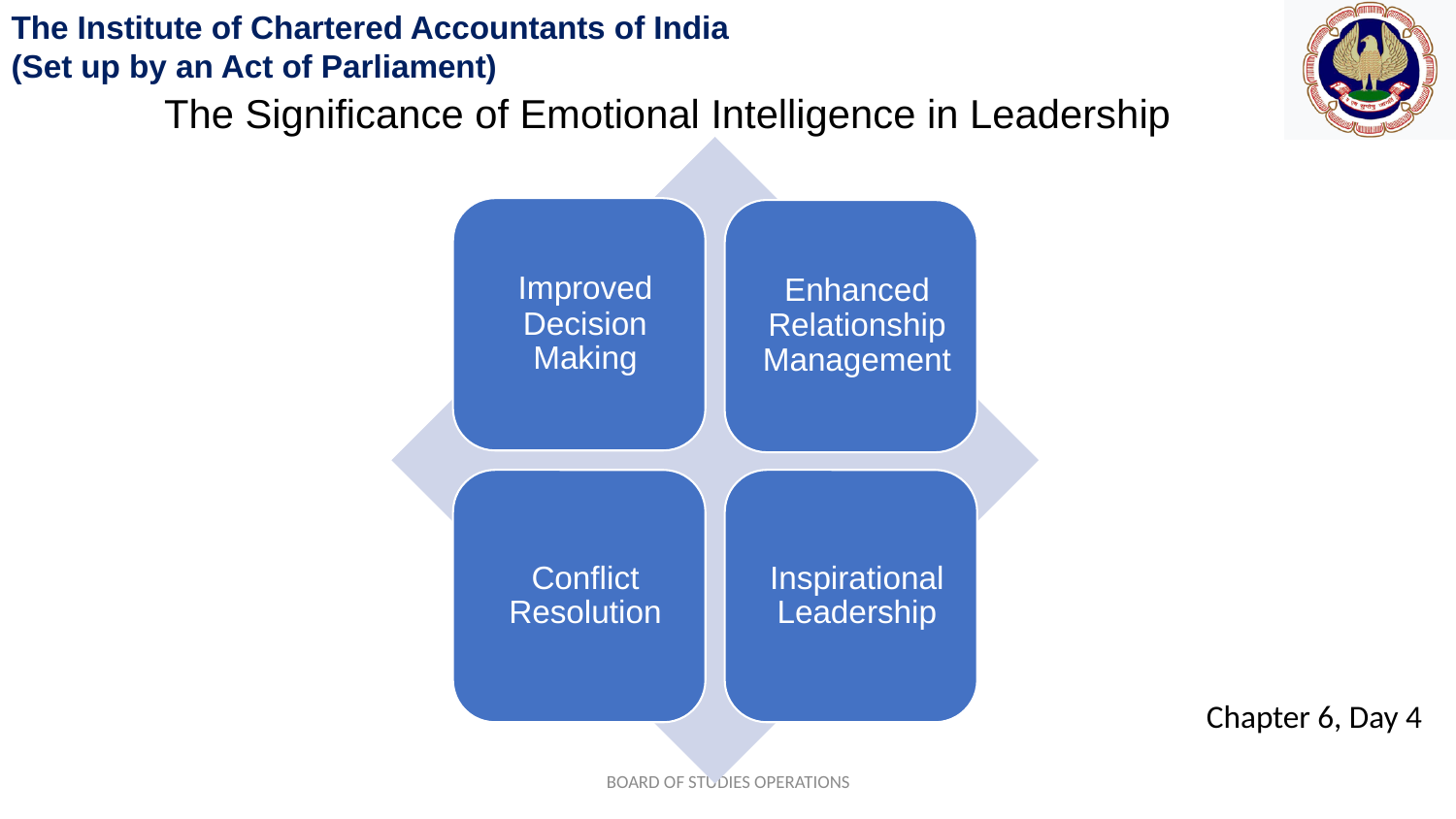

The Significance of Emotional Intelligence in Leadership
Improved Decision Making
Enhanced Relationship Management
Conflict Resolution
Inspirational Leadership
BOARD OF STUDIES OPERATIONS